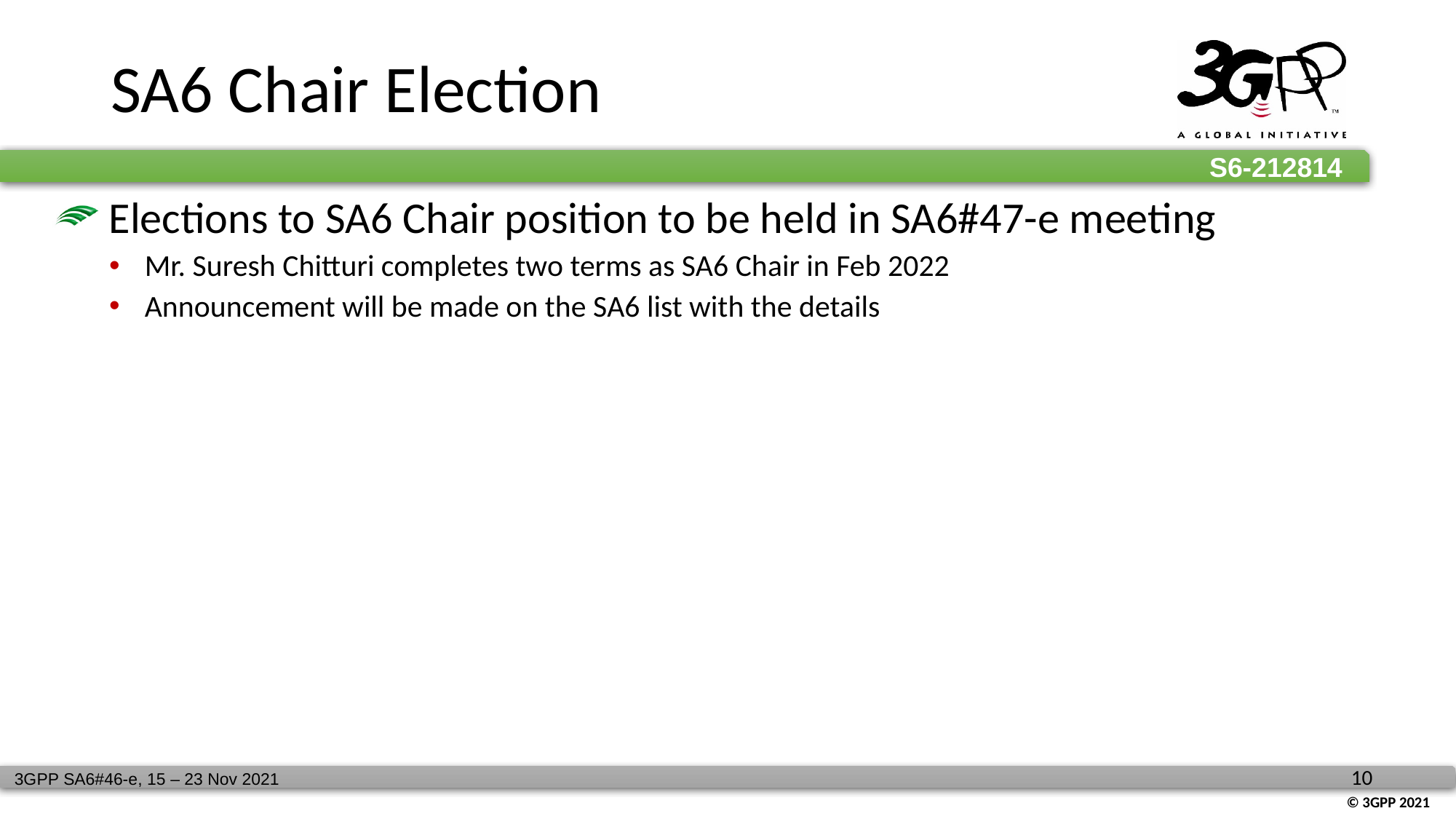

# SA6 Chair Election
 Elections to SA6 Chair position to be held in SA6#47-e meeting
Mr. Suresh Chitturi completes two terms as SA6 Chair in Feb 2022
Announcement will be made on the SA6 list with the details